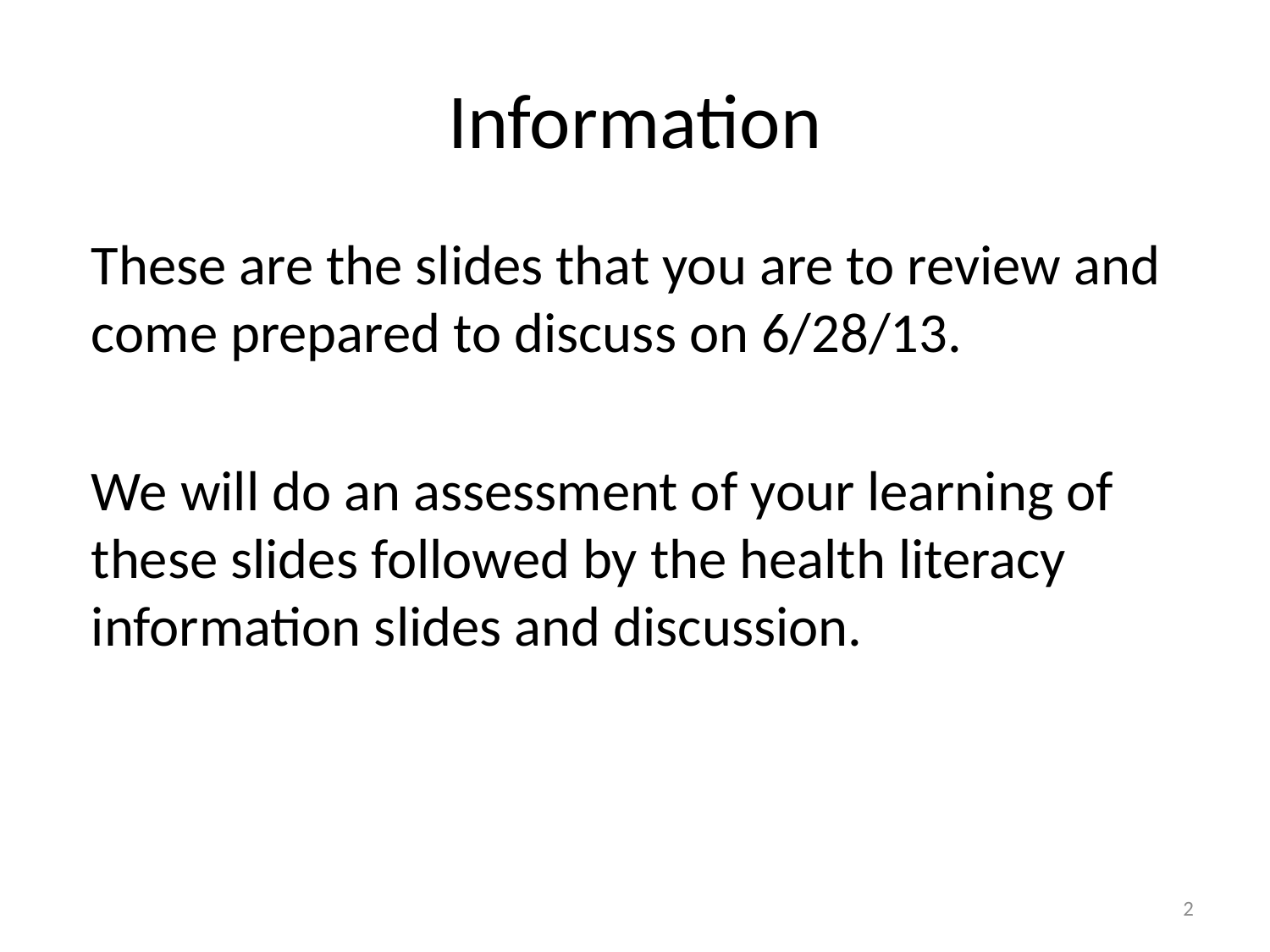

# Information
These are the slides that you are to review and come prepared to discuss on 6/28/13.

We will do an assessment of your learning of these slides followed by the health literacy information slides and discussion.
2